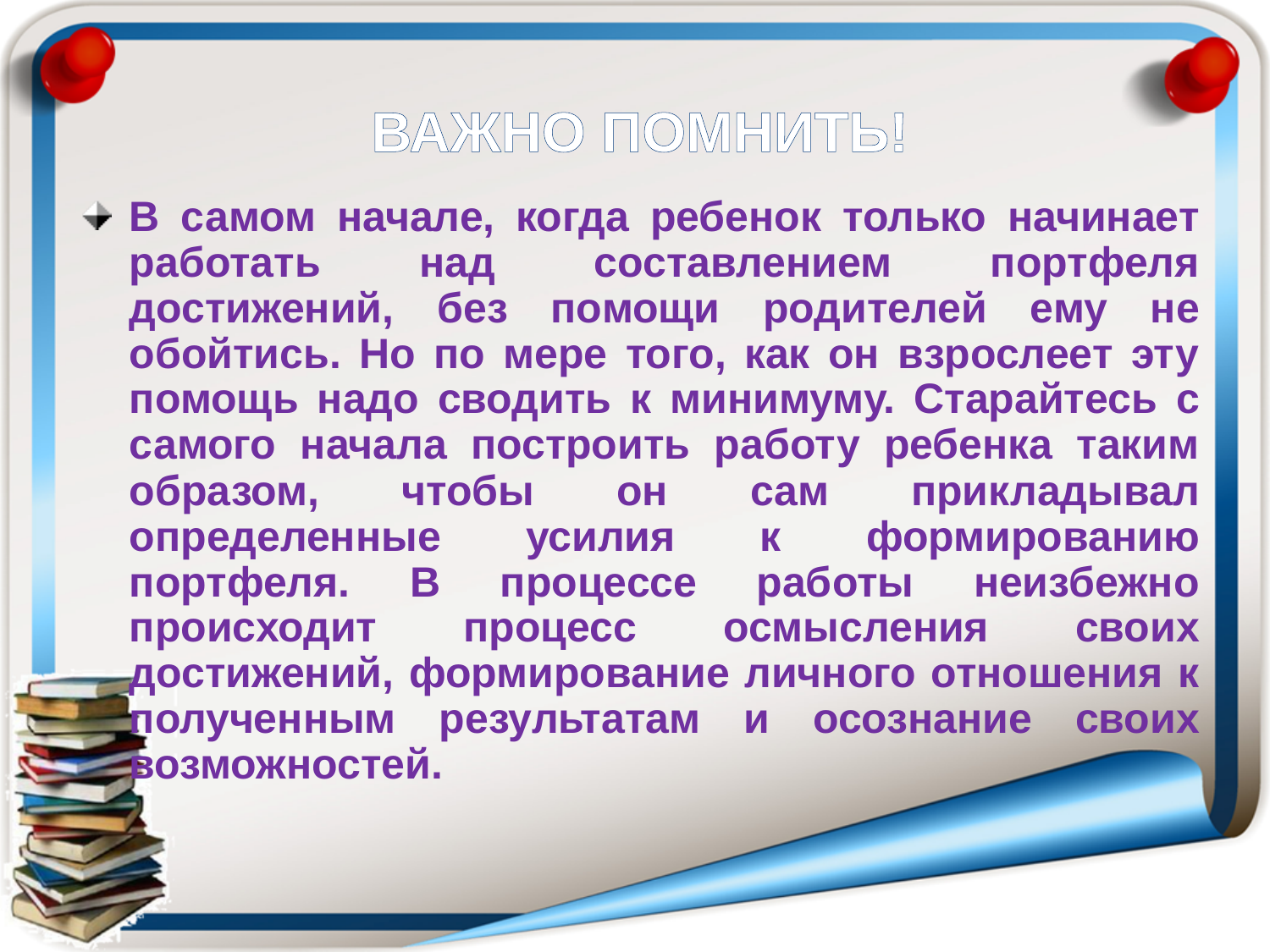

ВАЖНО ПОМНИТЬ!
В самом начале, когда ребенок только начинает работать над составлением портфеля достижений, без помощи родителей ему не обойтись. Но по мере того, как он взрослеет эту помощь надо сводить к минимуму. Старайтесь с самого начала построить работу ребенка таким образом, чтобы он сам прикладывал определенные усилия к формированию портфеля. В процессе работы неизбежно происходит процесс осмысления своих достижений, формирование личного отношения к полученным результатам и осознание своих возможностей.